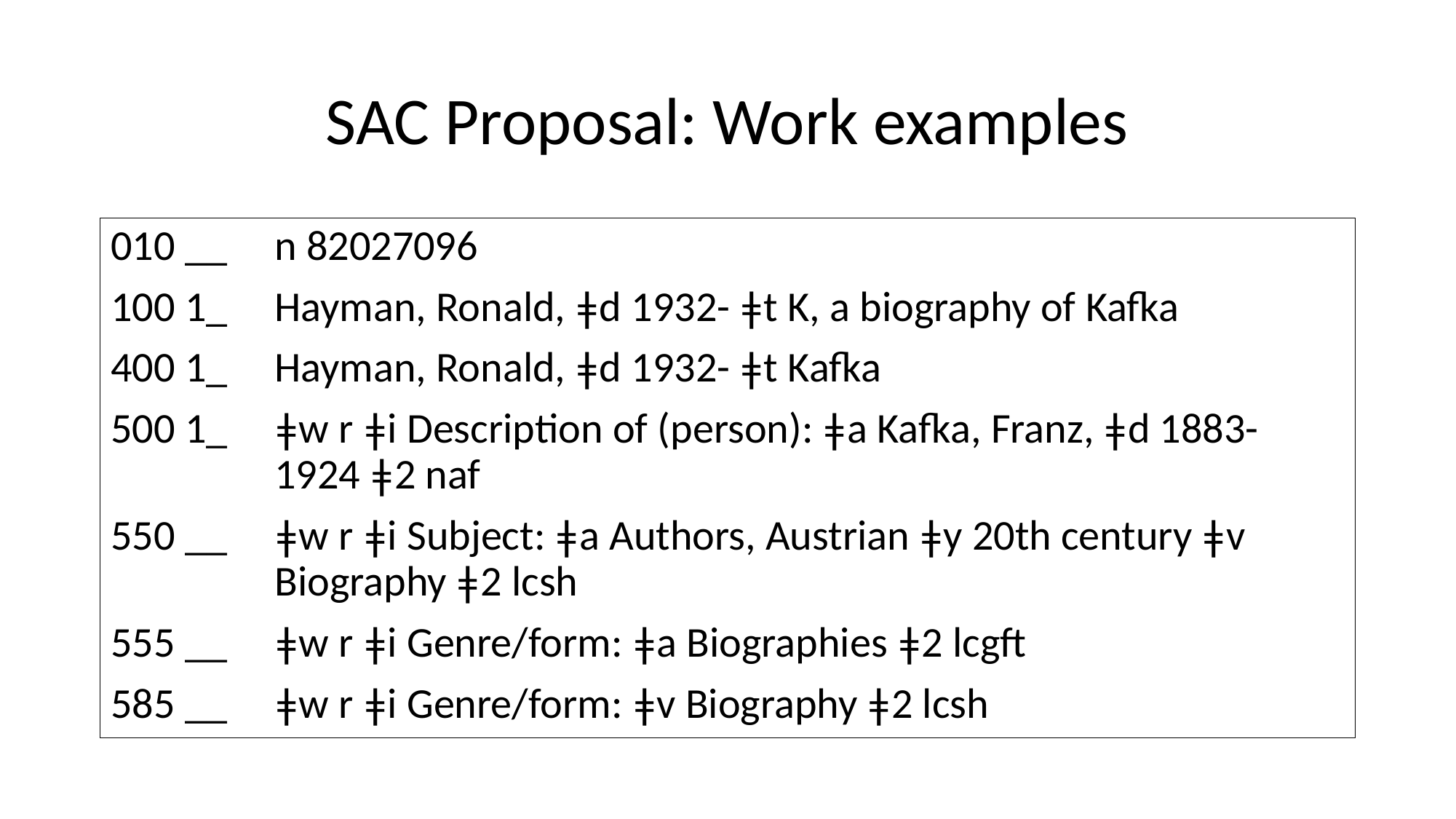

# SAC Proposal: Work examples
010 __ 	n 82027096
100 1_ 	Hayman, Ronald, ǂd 1932- ǂt K, a biography of Kafka
400 1_ 	Hayman, Ronald, ǂd 1932- ǂt Kafka
500 1_ 	ǂw r ǂi Description of (person): ǂa Kafka, Franz, ǂd 1883-1924 ǂ2 naf
550 __ 	ǂw r ǂi Subject: ǂa Authors, Austrian ǂy 20th century ǂv Biography ǂ2 lcsh
555 __ 	ǂw r ǂi Genre/form: ǂa Biographies ǂ2 lcgft
585 __	ǂw r ǂi Genre/form: ǂv Biography ǂ2 lcsh